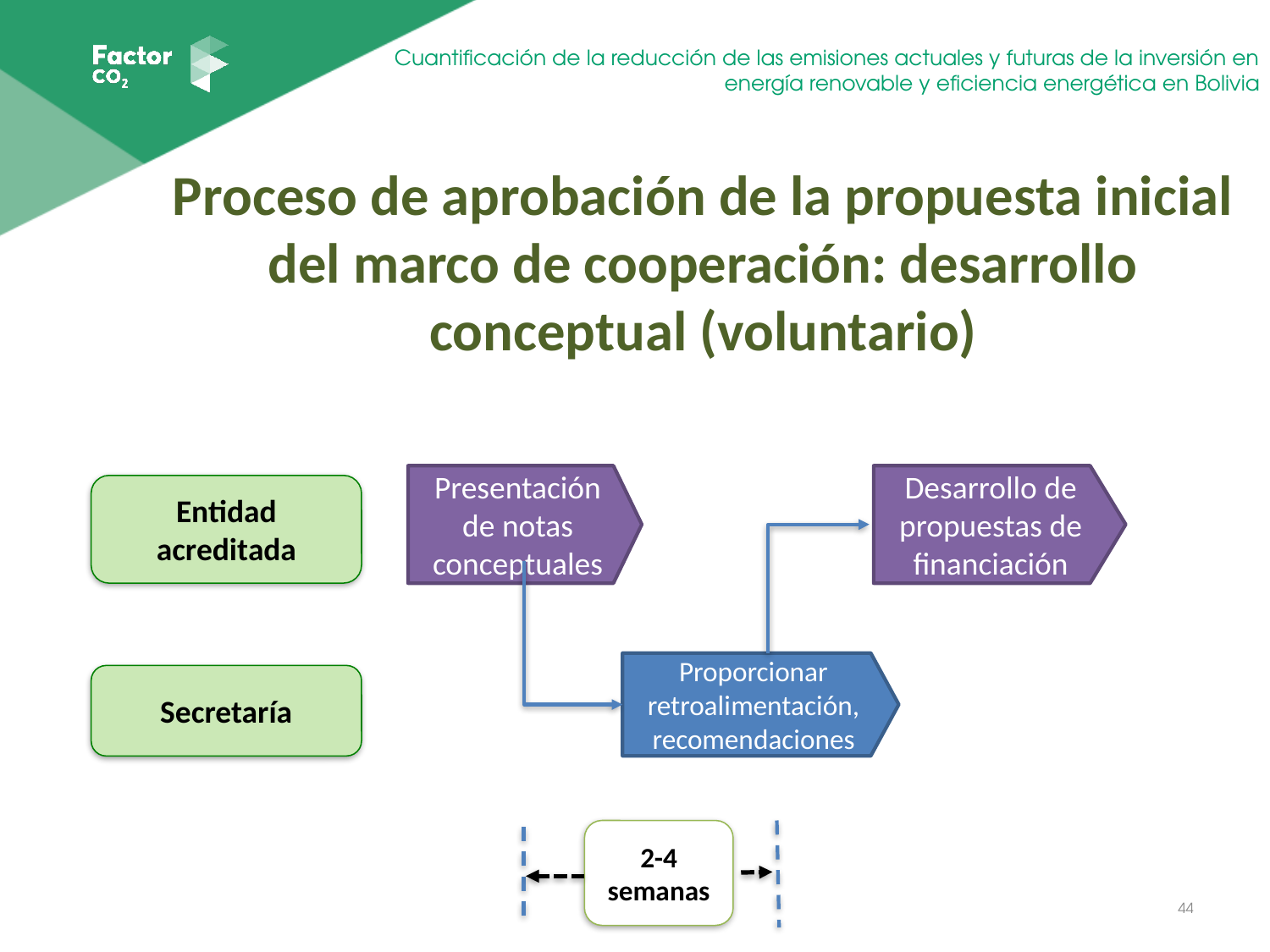

Proceso de aprobación de la propuesta inicial del marco de cooperación: desarrollo conceptual (voluntario)
Presentación de notas conceptuales
Desarrollo de propuestas de financiación
Entidad acreditada
Proporcionar retroalimentación, recomendaciones
Secretaría
2-4 semanas
44